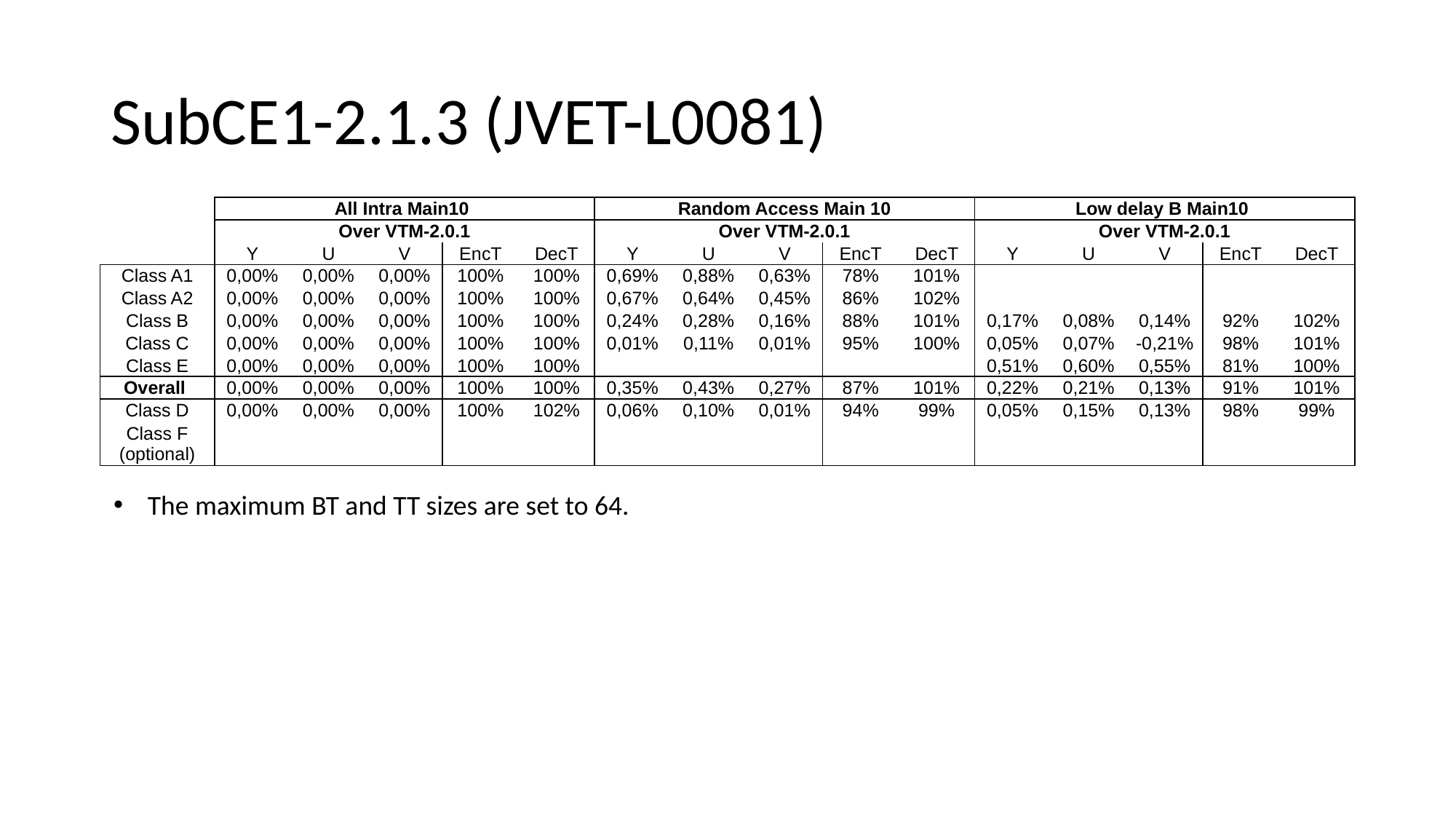

# SubCE1-2.1.3 (JVET-L0081)
|  | All Intra Main10 |  |  |  |  | Random Access Main 10 |  |  |  |  | Low delay B Main10 |  |  |  |  |
| --- | --- | --- | --- | --- | --- | --- | --- | --- | --- | --- | --- | --- | --- | --- | --- |
|  | Over VTM-2.0.1 |  |  |  |  | Over VTM-2.0.1 |  |  |  |  | Over VTM-2.0.1 |  |  |  |  |
|  | Y | U | V | EncT | DecT | Y | U | V | EncT | DecT | Y | U | V | EncT | DecT |
| Class A1 | 0,00% | 0,00% | 0,00% | 100% | 100% | 0,69% | 0,88% | 0,63% | 78% | 101% |  |  |  |  |  |
| Class A2 | 0,00% | 0,00% | 0,00% | 100% | 100% | 0,67% | 0,64% | 0,45% | 86% | 102% |  |  |  |  |  |
| Class B | 0,00% | 0,00% | 0,00% | 100% | 100% | 0,24% | 0,28% | 0,16% | 88% | 101% | 0,17% | 0,08% | 0,14% | 92% | 102% |
| Class C | 0,00% | 0,00% | 0,00% | 100% | 100% | 0,01% | 0,11% | 0,01% | 95% | 100% | 0,05% | 0,07% | -0,21% | 98% | 101% |
| Class E | 0,00% | 0,00% | 0,00% | 100% | 100% |  |  |  |  |  | 0,51% | 0,60% | 0,55% | 81% | 100% |
| Overall | 0,00% | 0,00% | 0,00% | 100% | 100% | 0,35% | 0,43% | 0,27% | 87% | 101% | 0,22% | 0,21% | 0,13% | 91% | 101% |
| Class D | 0,00% | 0,00% | 0,00% | 100% | 102% | 0,06% | 0,10% | 0,01% | 94% | 99% | 0,05% | 0,15% | 0,13% | 98% | 99% |
| Class F (optional) |  |  |  |  |  |  |  |  |  |  |  |  |  |  |  |
The maximum BT and TT sizes are set to 64.